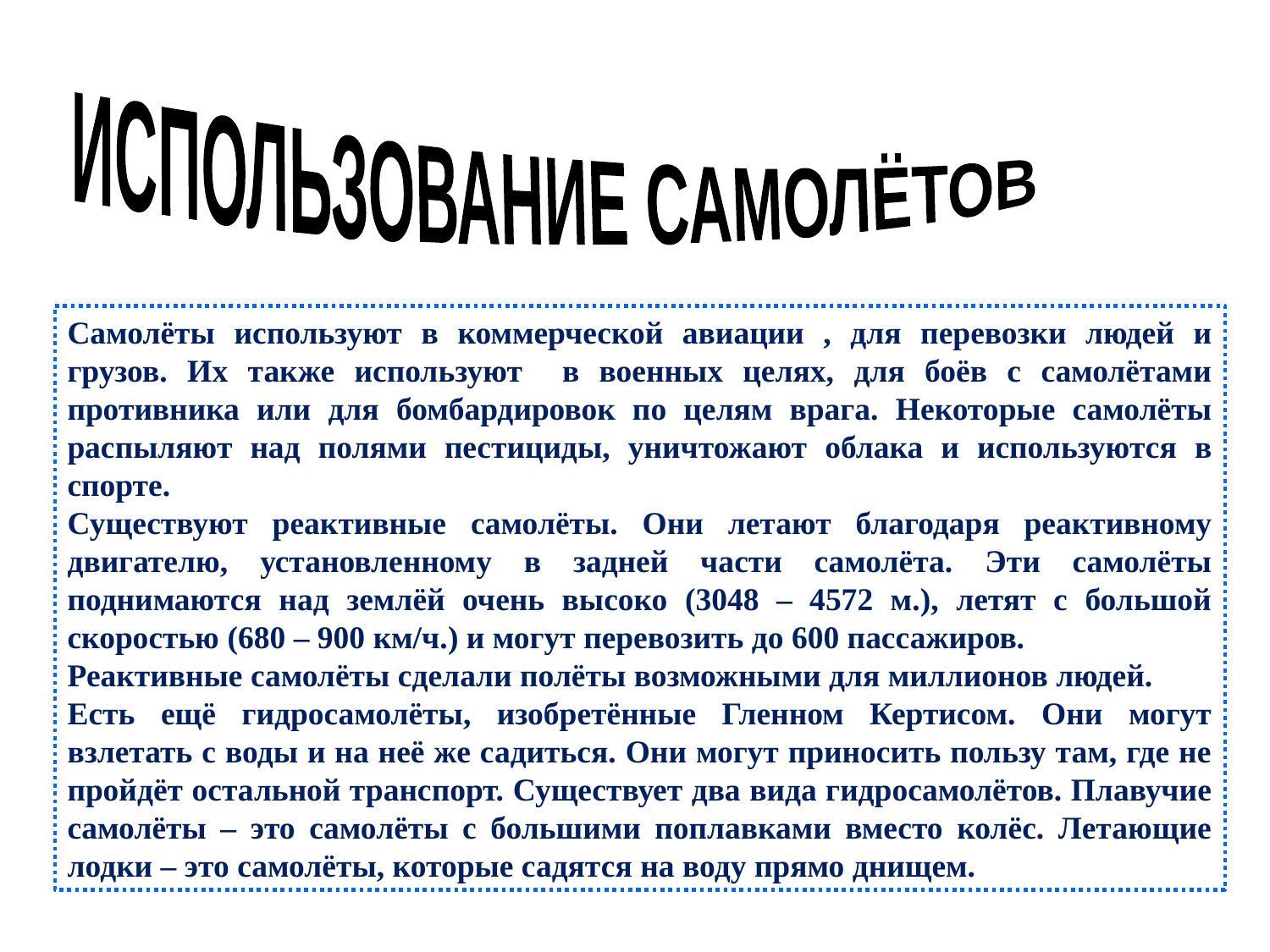

ИСПОЛЬЗОВАНИЕ САМОЛЁТОВ
Самолёты используют в коммерческой авиации , для перевозки людей и грузов. Их также используют  в военных целях, для боёв с самолётами противника или для бомбардировок по целям врага. Некоторые самолёты распыляют над полями пестициды, уничтожают облака и используются в спорте.
Существуют реактивные самолёты. Они летают благодаря реактивному двигателю, установленному в задней части самолёта. Эти самолёты поднимаются над землёй очень высоко (3048 – 4572 м.), летят с большой скоростью (680 – 900 км/ч.) и могут перевозить до 600 пассажиров.
Реактивные самолёты сделали полёты возможными для миллионов людей.
Есть ещё гидросамолёты, изобретённые Гленном Кертисом. Они могут взлетать с воды и на неё же садиться. Они могут приносить пользу там, где не пройдёт остальной транспорт. Существует два вида гидросамолётов. Плавучие самолёты – это самолёты с большими поплавками вместо колёс. Летающие лодки – это самолёты, которые садятся на воду прямо днищем.